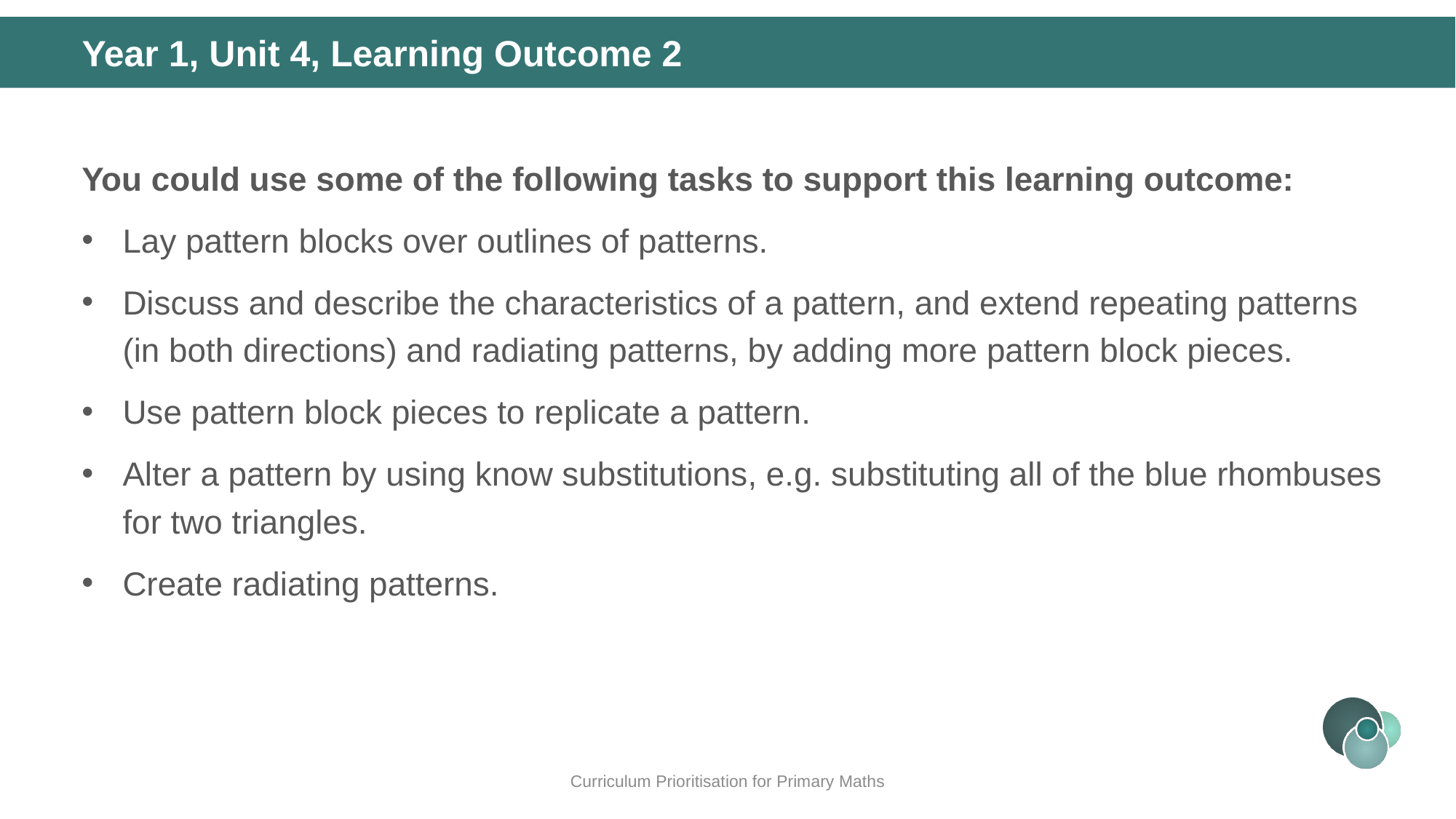

Year 1, Unit 4, Learning Outcome 2
You could use some of the following tasks to support this learning outcome:
Lay pattern blocks over outlines of patterns.
Discuss and describe the characteristics of a pattern, and extend repeating patterns (in both directions) and radiating patterns, by adding more pattern block pieces.
Use pattern block pieces to replicate a pattern.
Alter a pattern by using know substitutions, e.g. substituting all of the blue rhombuses for two triangles.
Create radiating patterns.

Curriculum Prioritisation for Primary Maths